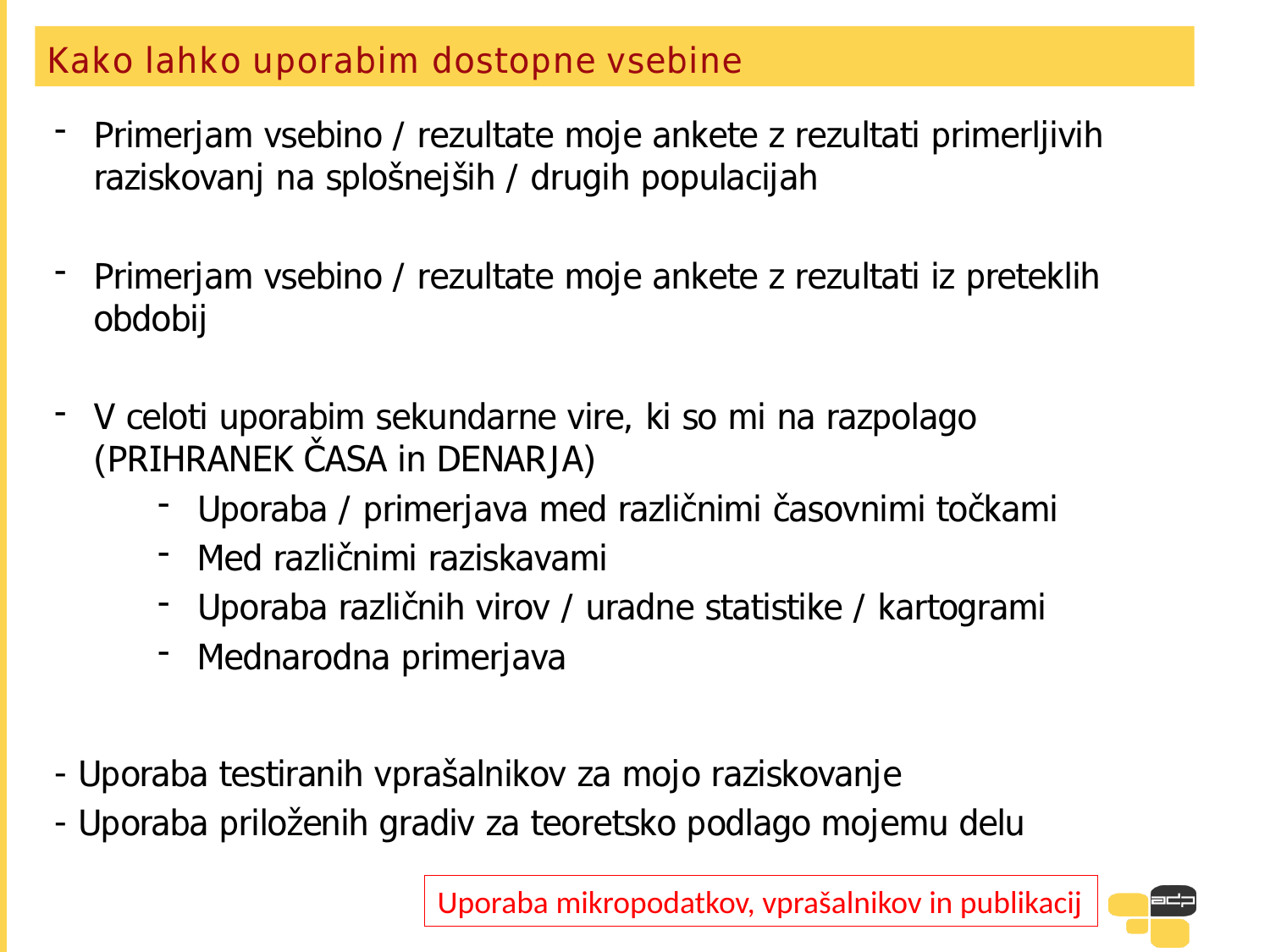

# Kako lahko uporabim dostopne vsebine
Primerjam vsebino / rezultate moje ankete z rezultati primerljivih raziskovanj na splošnejših / drugih populacijah

Primerjam vsebino / rezultate moje ankete z rezultati iz preteklih obdobij

V celoti uporabim sekundarne vire, ki so mi na razpolago (PRIHRANEK ČASA in DENARJA)
Uporaba / primerjava med različnimi časovnimi točkami
Med različnimi raziskavami
Uporaba različnih virov / uradne statistike / kartogrami
Mednarodna primerjava

- Uporaba testiranih vprašalnikov za mojo raziskovanje
- Uporaba priloženih gradiv za teoretsko podlago mojemu delu
Uporaba mikropodatkov, vprašalnikov in publikacij